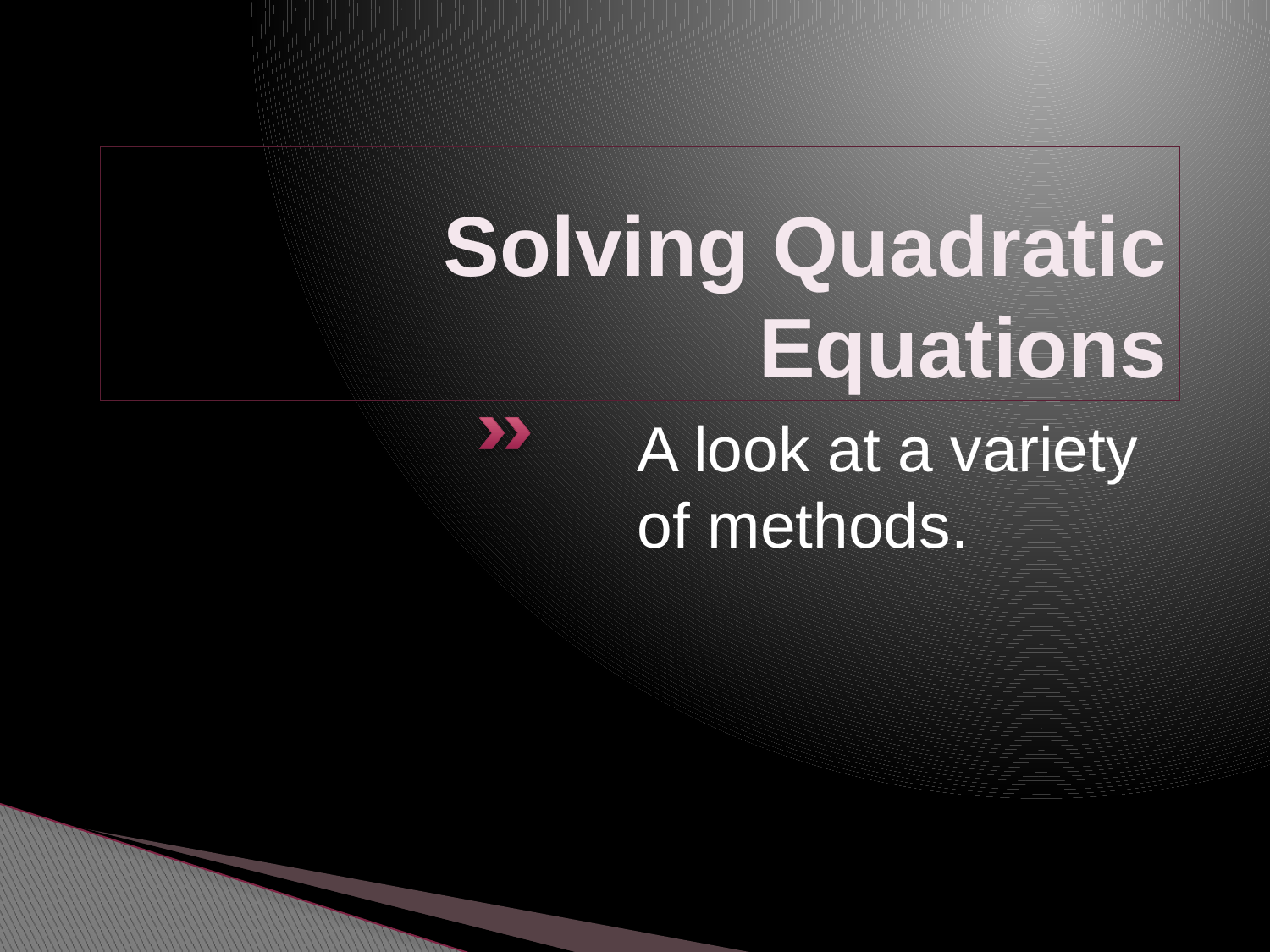

# Solving Quadratic Equations
A look at a variety of methods.